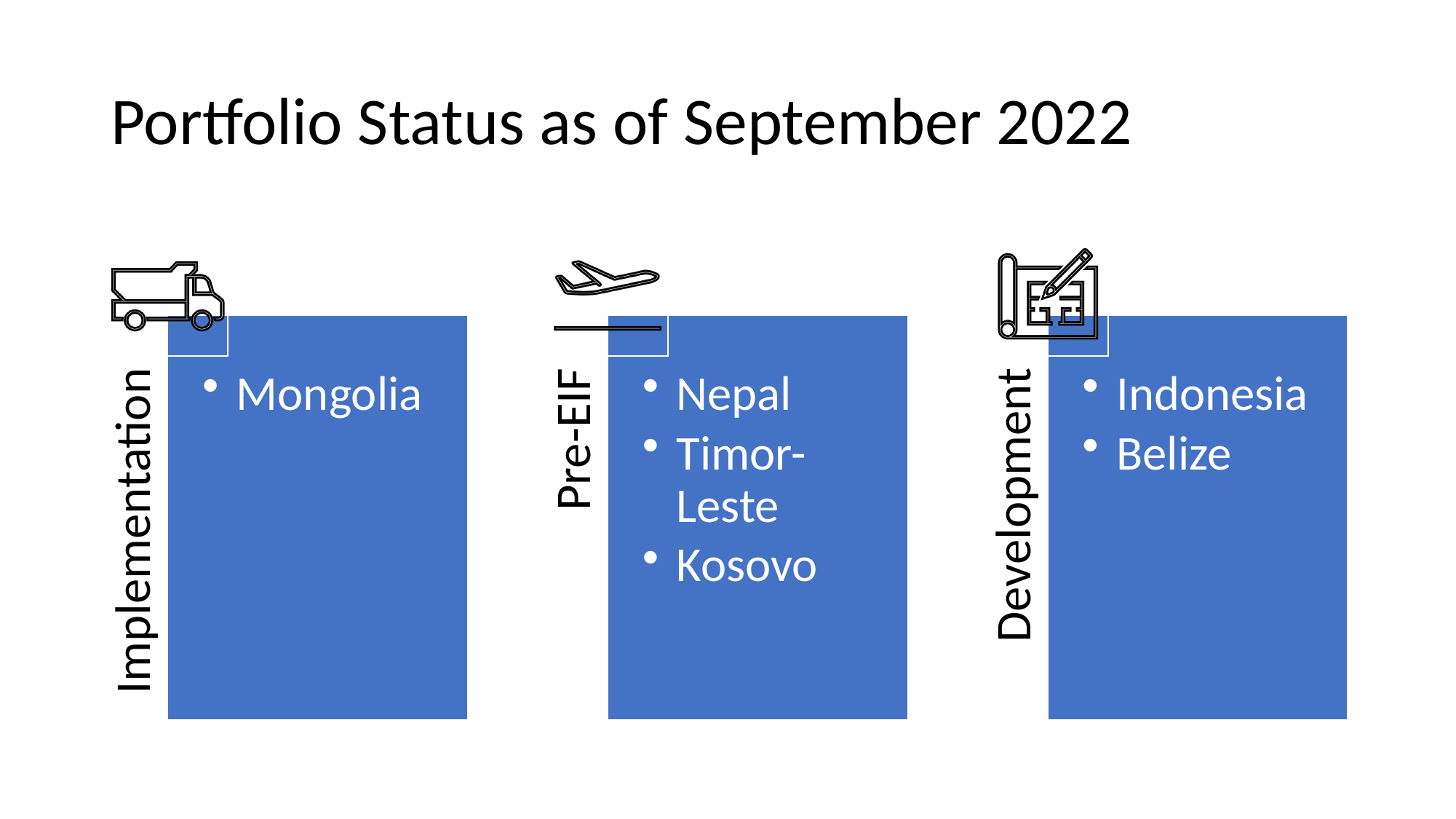

# Portfolio Status as of September 2022
Implementation
Mongolia

Pre-EIF
Nepal
Timor-Leste
Kosovo
Development
Indonesia
Belize